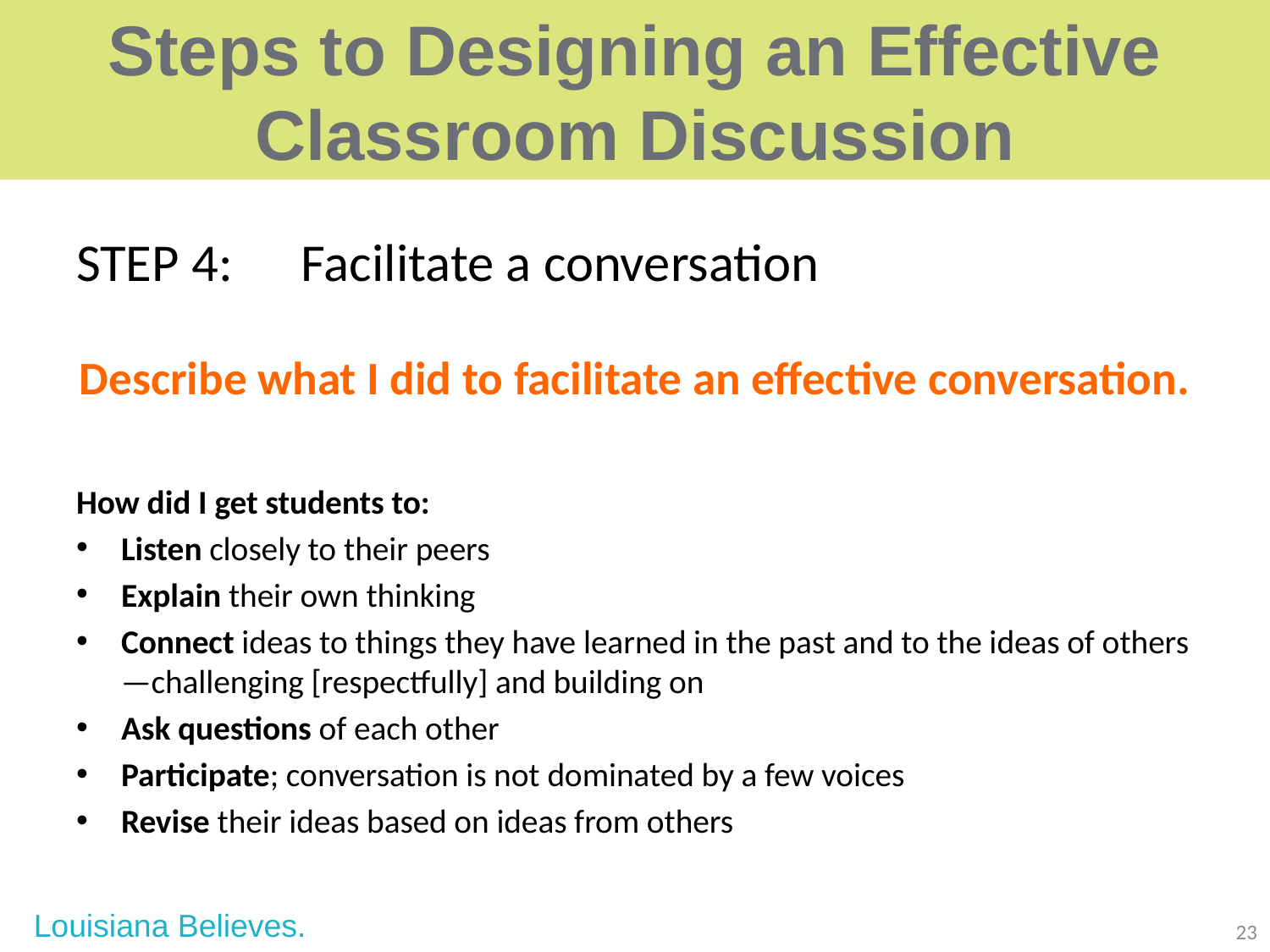

# Steps to Designing an Effective Classroom Discussion
STEP 4:	Facilitate a conversation

Describe what I did to facilitate an effective conversation.

How did I get students to:
Listen closely to their peers
Explain their own thinking
Connect ideas to things they have learned in the past and to the ideas of others—challenging [respectfully] and building on
Ask questions of each other
Participate; conversation is not dominated by a few voices
Revise their ideas based on ideas from others
Louisiana Believes.
23